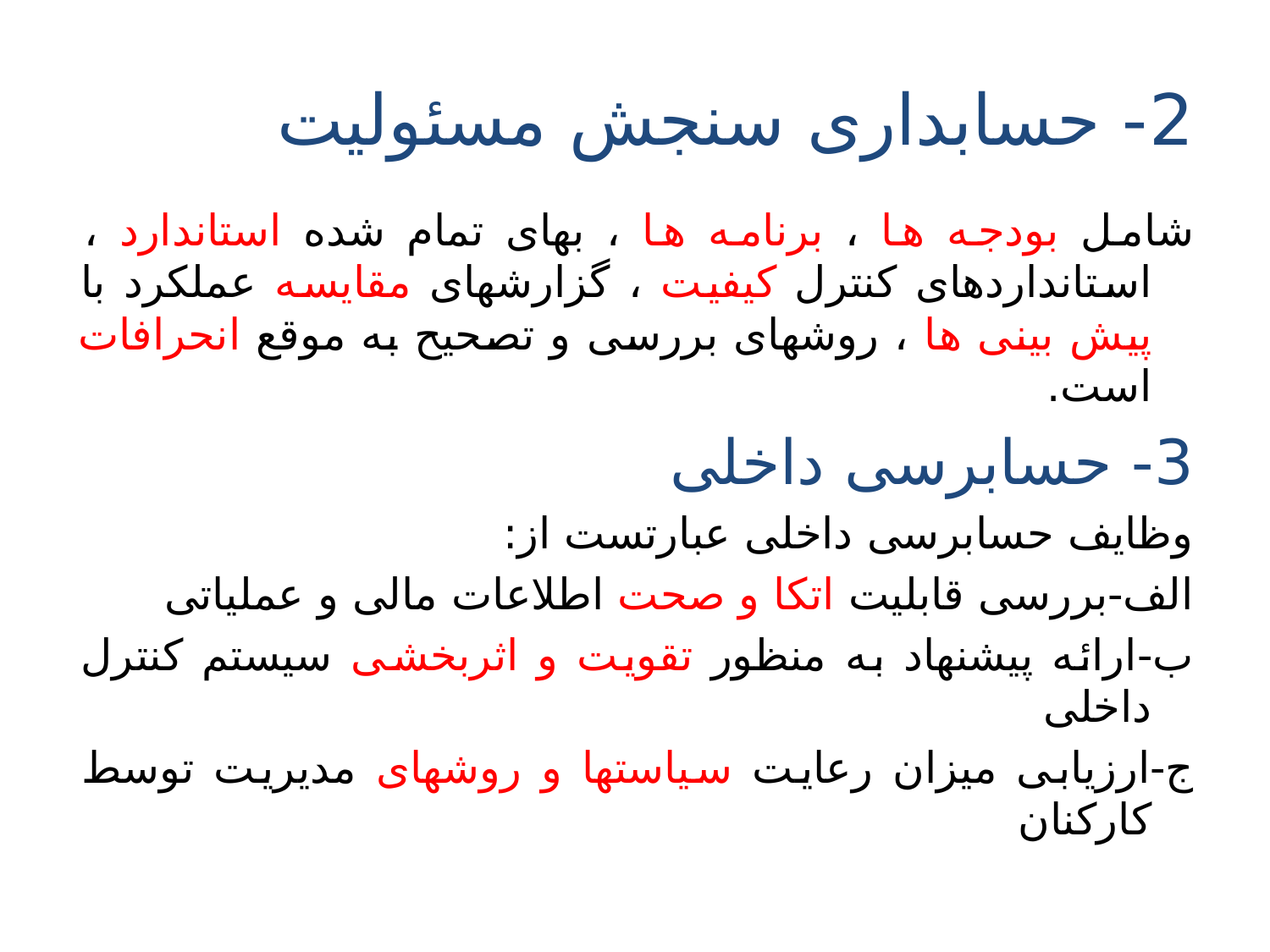

# 2- حسابداری سنجش مسئولیت
شامل بودجه ها ، برنامه ها ، بهای تمام شده استاندارد ، استانداردهای کنترل کیفیت ، گزارشهای مقایسه عملکرد با پیش بینی ها ، روشهای بررسی و تصحیح به موقع انحرافات است.
3- حسابرسی داخلی
وظایف حسابرسی داخلی عبارتست از:
الف-بررسی قابلیت اتکا و صحت اطلاعات مالی و عملیاتی
ب-ارائه پیشنهاد به منظور تقویت و اثربخشی سیستم کنترل داخلی
ج-ارزیابی میزان رعایت سیاستها و روشهای مدیریت توسط کارکنان